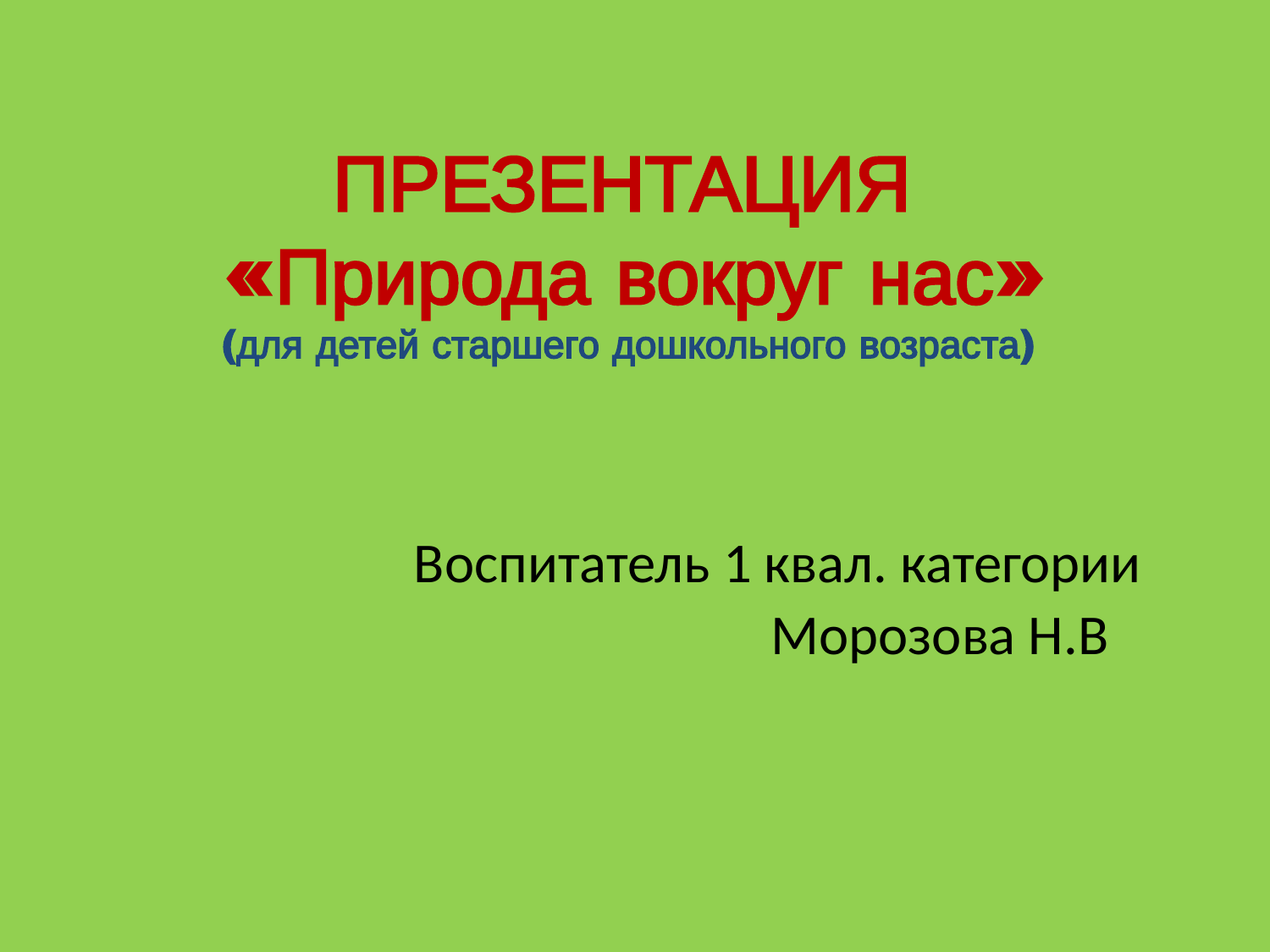

# ПРЕЗЕНТАЦИЯ «Природа вокруг нас» (для детей старшего дошкольного возраста) Воспитатель 1 квал. категории Морозова Н.В